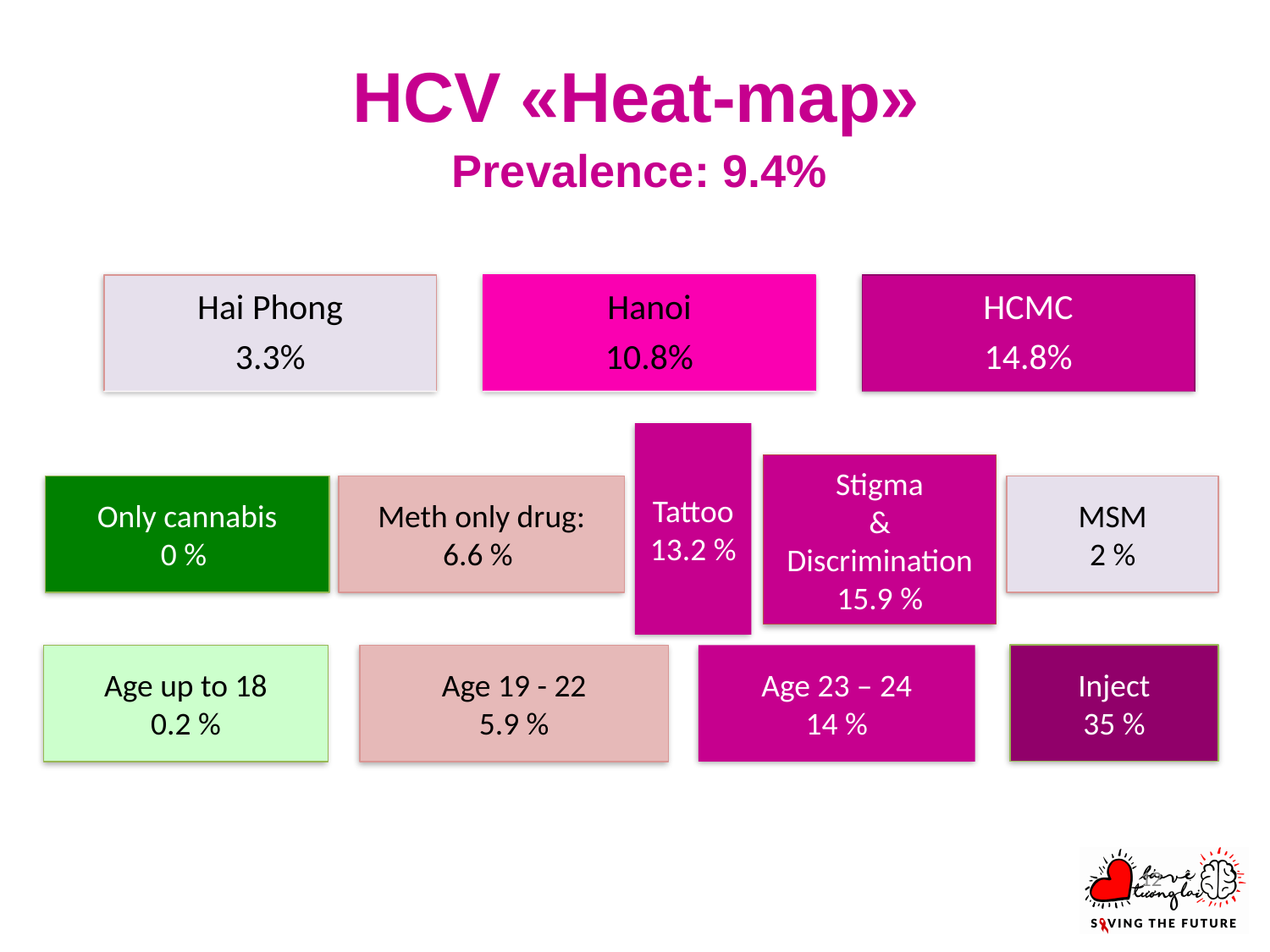

HCV «Heat-map»
Prevalence: 9.4%
Hai Phong
3.3%
Hanoi
10.8%
HCMC
14.8%
Tattoo
13.2 %
Stigma
& Discrimination
15.9 %
Only cannabis
0 %
Meth only drug:
6.6 %
MSM
2 %
Inject
35 %
Age up to 18
0.2 %
Age 19 - 22
5.9 %
Age 23 – 24
14 %
12